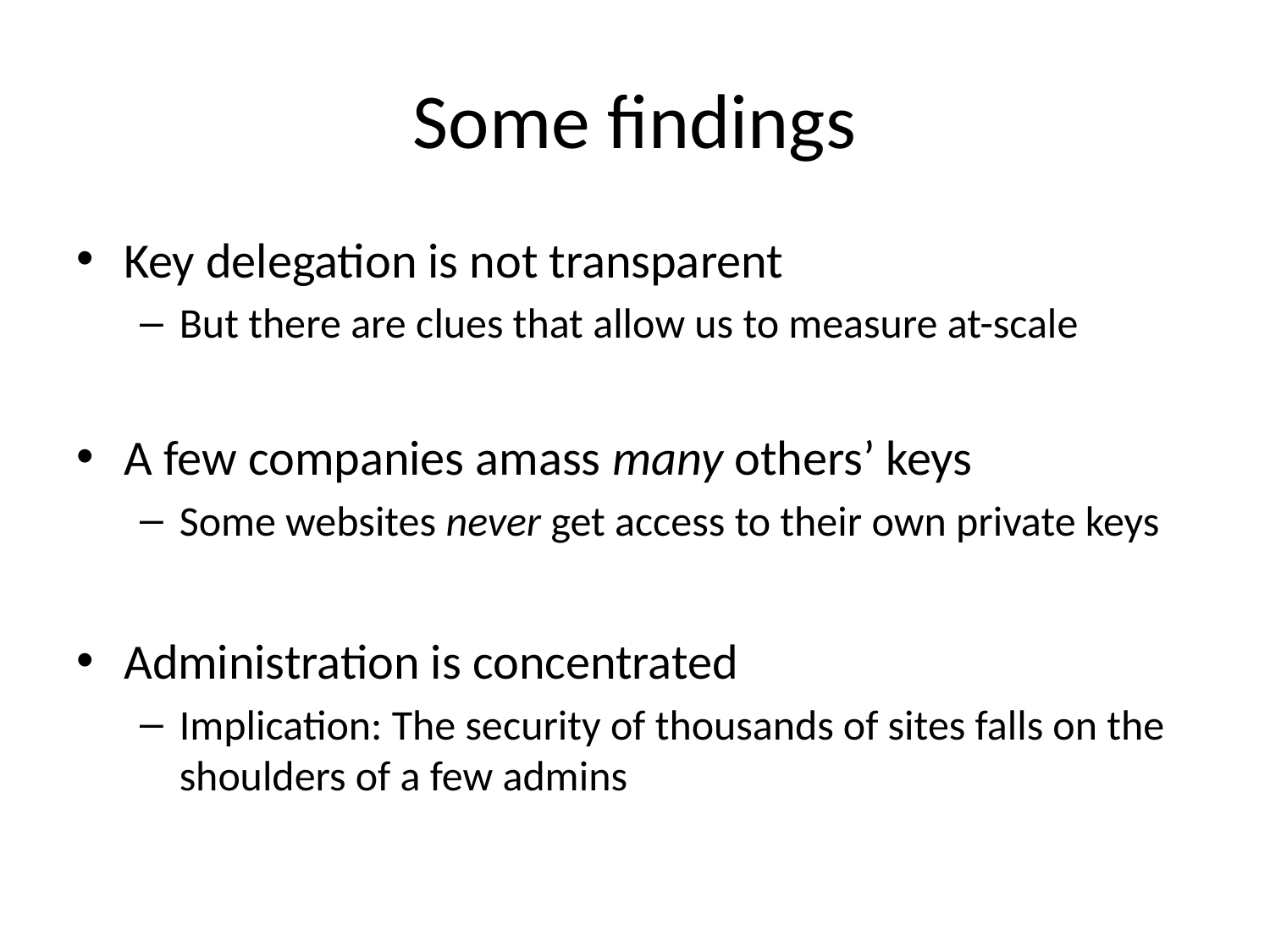

# Some findings
Key delegation is not transparent
But there are clues that allow us to measure at-scale

A few companies amass many others’ keys
Some websites never get access to their own private keys

Administration is concentrated
Implication: The security of thousands of sites falls on the shoulders of a few admins